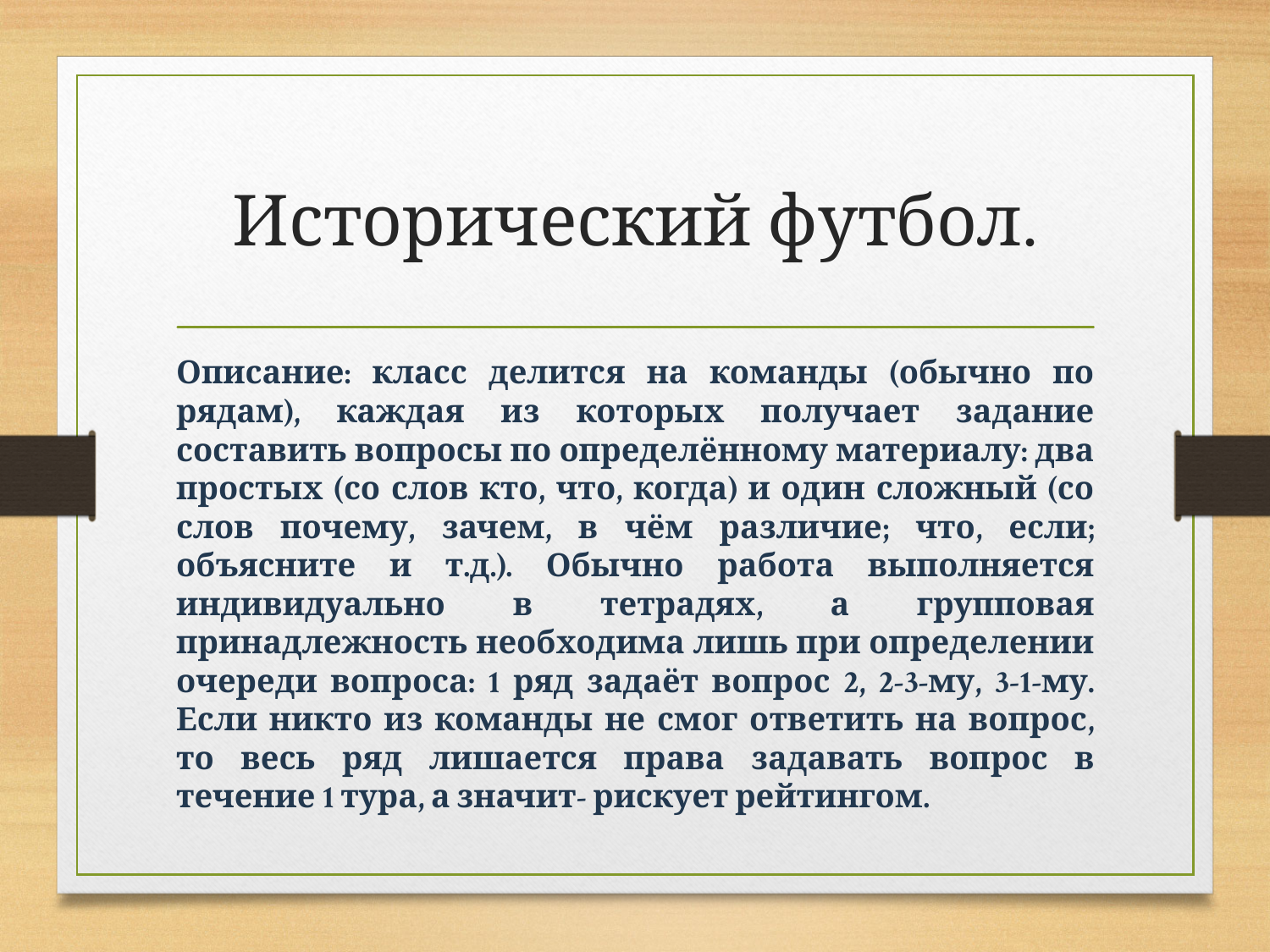

# Исторический футбол.
Описание: класс делится на команды (обычно по рядам), каждая из которых получает задание составить вопросы по определённому материалу: два простых (со слов кто, что, когда) и один сложный (со слов почему, зачем, в чём различие; что, если; объясните и т.д.). Обычно работа выполняется индивидуально в тетрадях, а групповая принадлежность необходима лишь при определении очереди вопроса: 1 ряд задаёт вопрос 2, 2-3-му, 3-1-му. Если никто из команды не смог ответить на вопрос, то весь ряд лишается права задавать вопрос в течение 1 тура, а значит- рискует рейтингом.